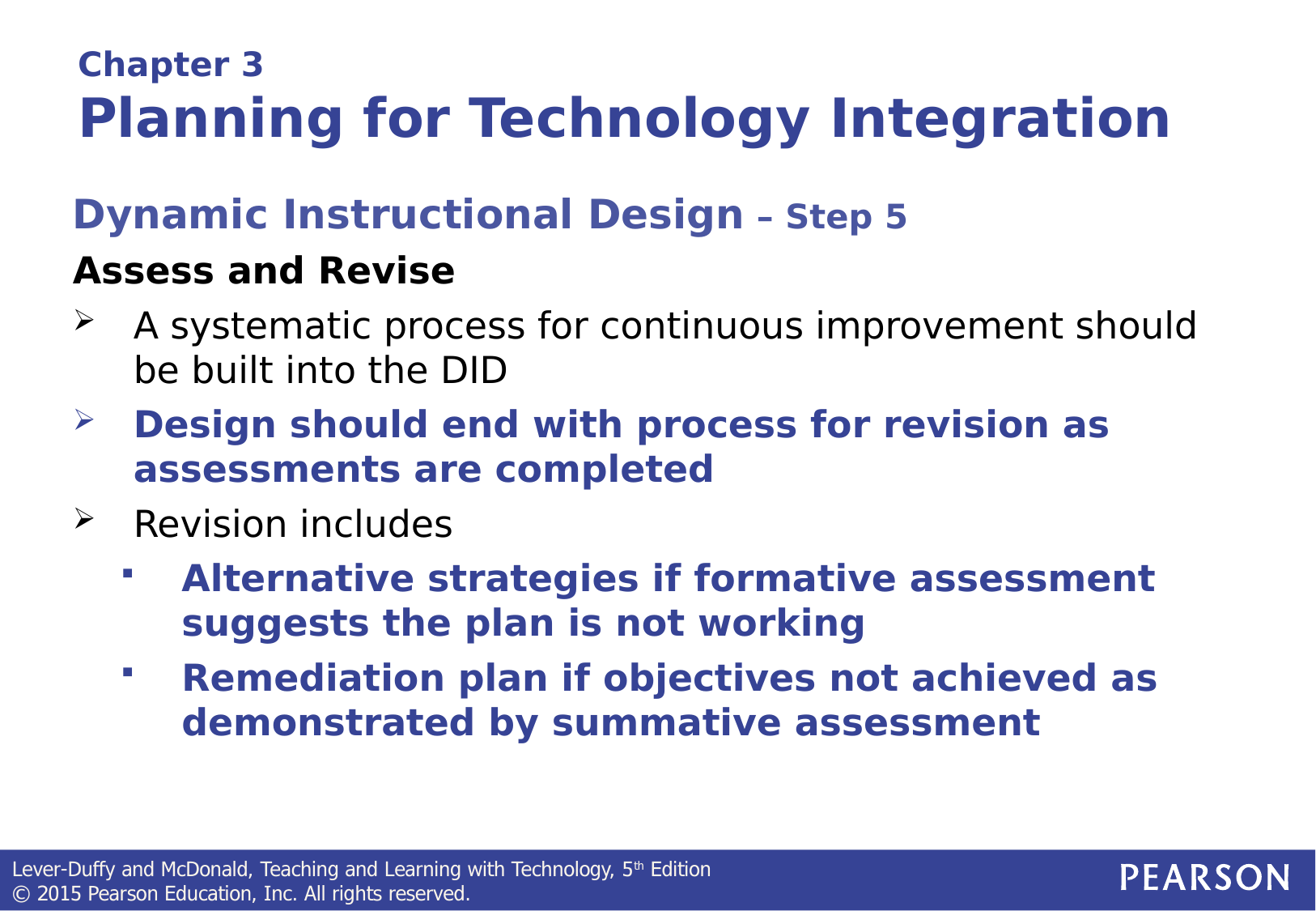

# Chapter 3 Planning for Technology Integration
Dynamic Instructional Design – Step 5
Assess and Revise
A systematic process for continuous improvement should be built into the DID
Design should end with process for revision as assessments are completed
Revision includes
Alternative strategies if formative assessment suggests the plan is not working
Remediation plan if objectives not achieved as demonstrated by summative assessment